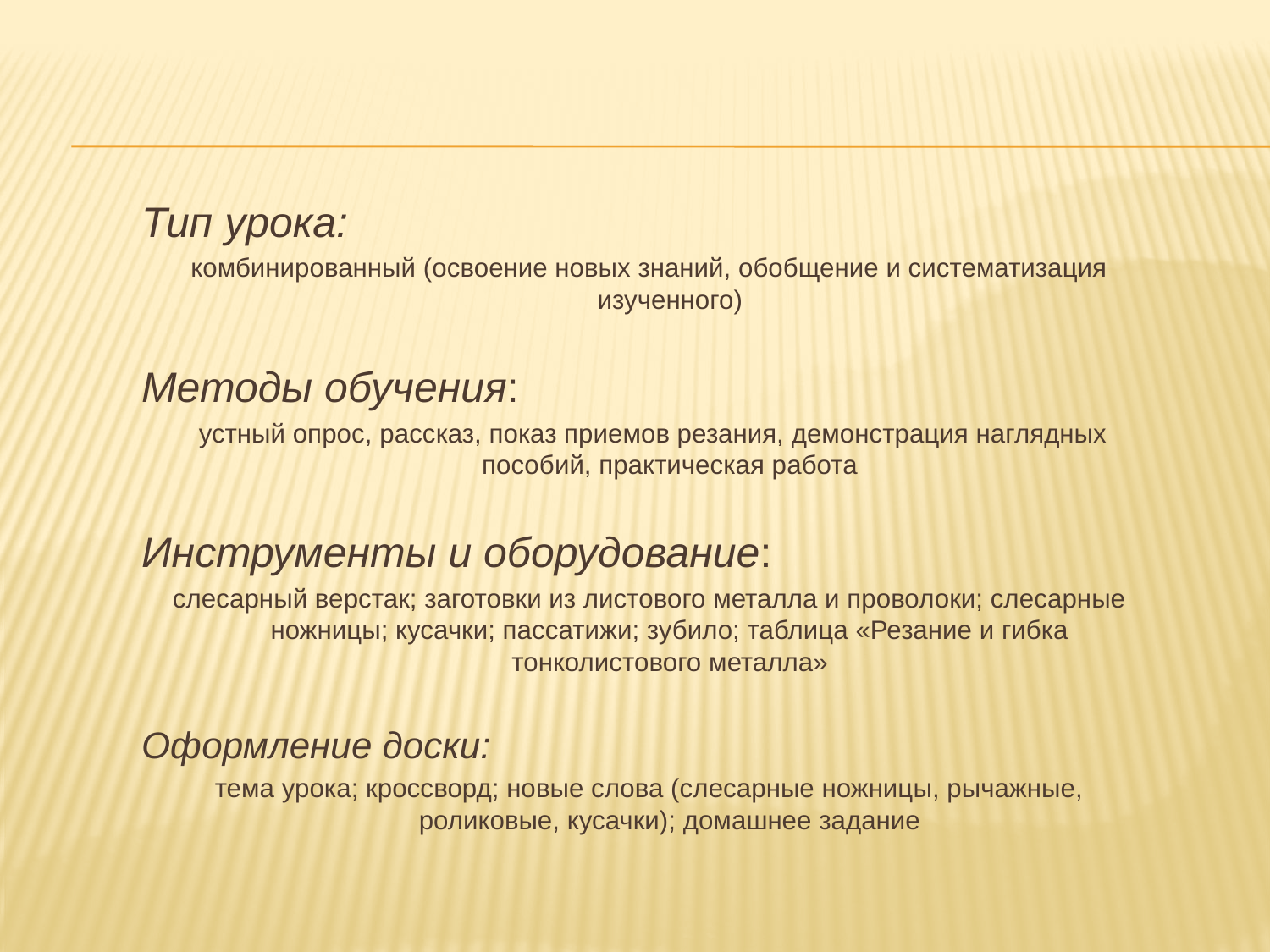

Тип урока:
комбинированный (освоение новых знаний, обобщение и систематизация изученного)

Методы обучения:
 устный опрос, рассказ, показ приемов резания, демонстрация наглядных пособий, практическая работа

Инструменты и оборудование:
слесарный верстак; заготовки из листового металла и проволоки; слесарные ножницы; кусачки; пассатижи; зубило; таблица «Резание и гибка тонколистового металла»

Оформление доски:
тема урока; кроссворд; новые слова (слесарные ножницы, рычажные, роликовые, кусачки); домашнее задание